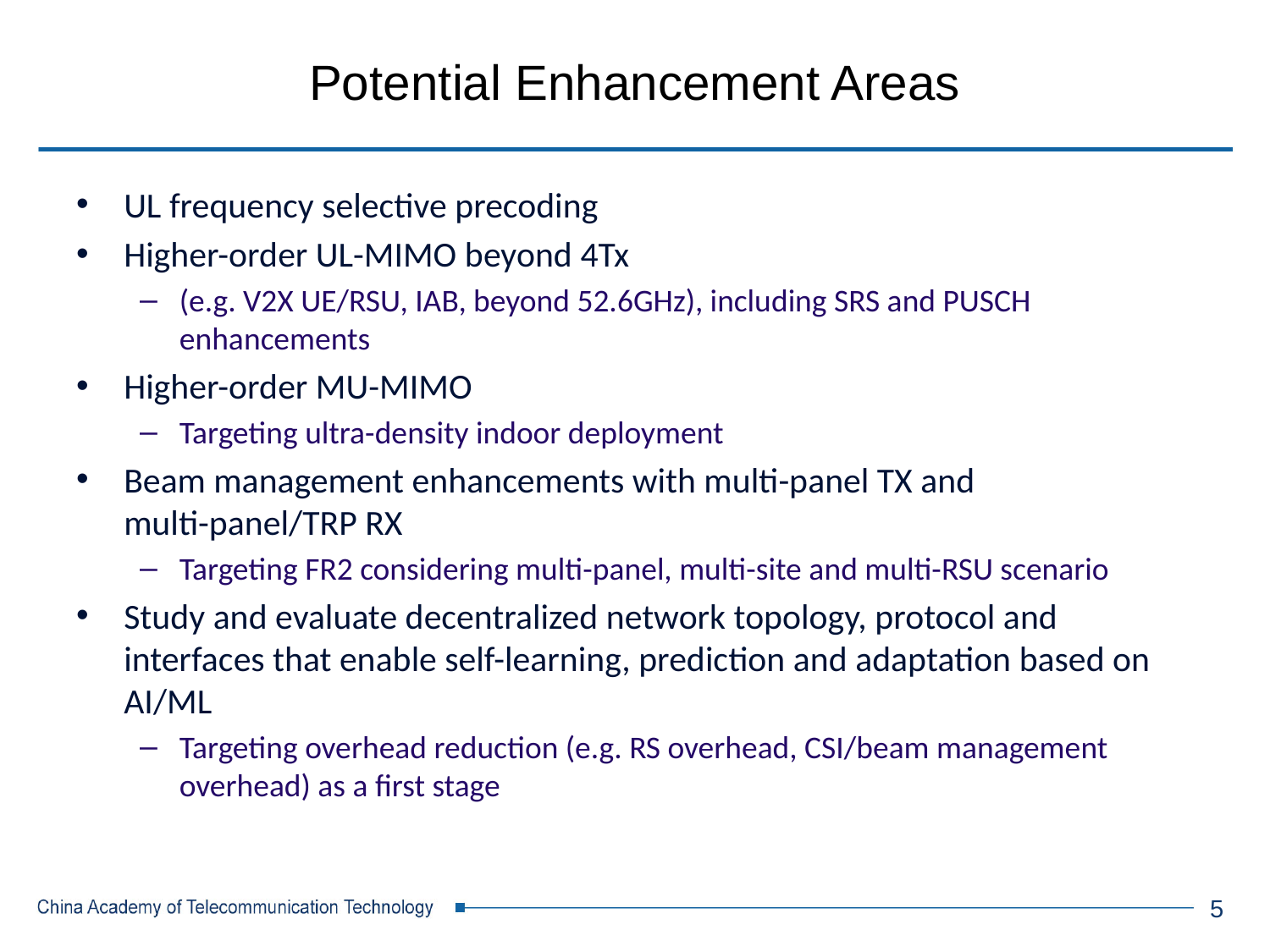

# Potential Enhancement Areas
UL frequency selective precoding
Higher-order UL-MIMO beyond 4Tx
(e.g. V2X UE/RSU, IAB, beyond 52.6GHz), including SRS and PUSCH enhancements
Higher-order MU-MIMO
Targeting ultra-density indoor deployment
Beam management enhancements with multi-panel TX and multi-panel/TRP RX
Targeting FR2 considering multi-panel, multi-site and multi-RSU scenario
Study and evaluate decentralized network topology, protocol and interfaces that enable self-learning, prediction and adaptation based on AI/ML
Targeting overhead reduction (e.g. RS overhead, CSI/beam management overhead) as a first stage

5